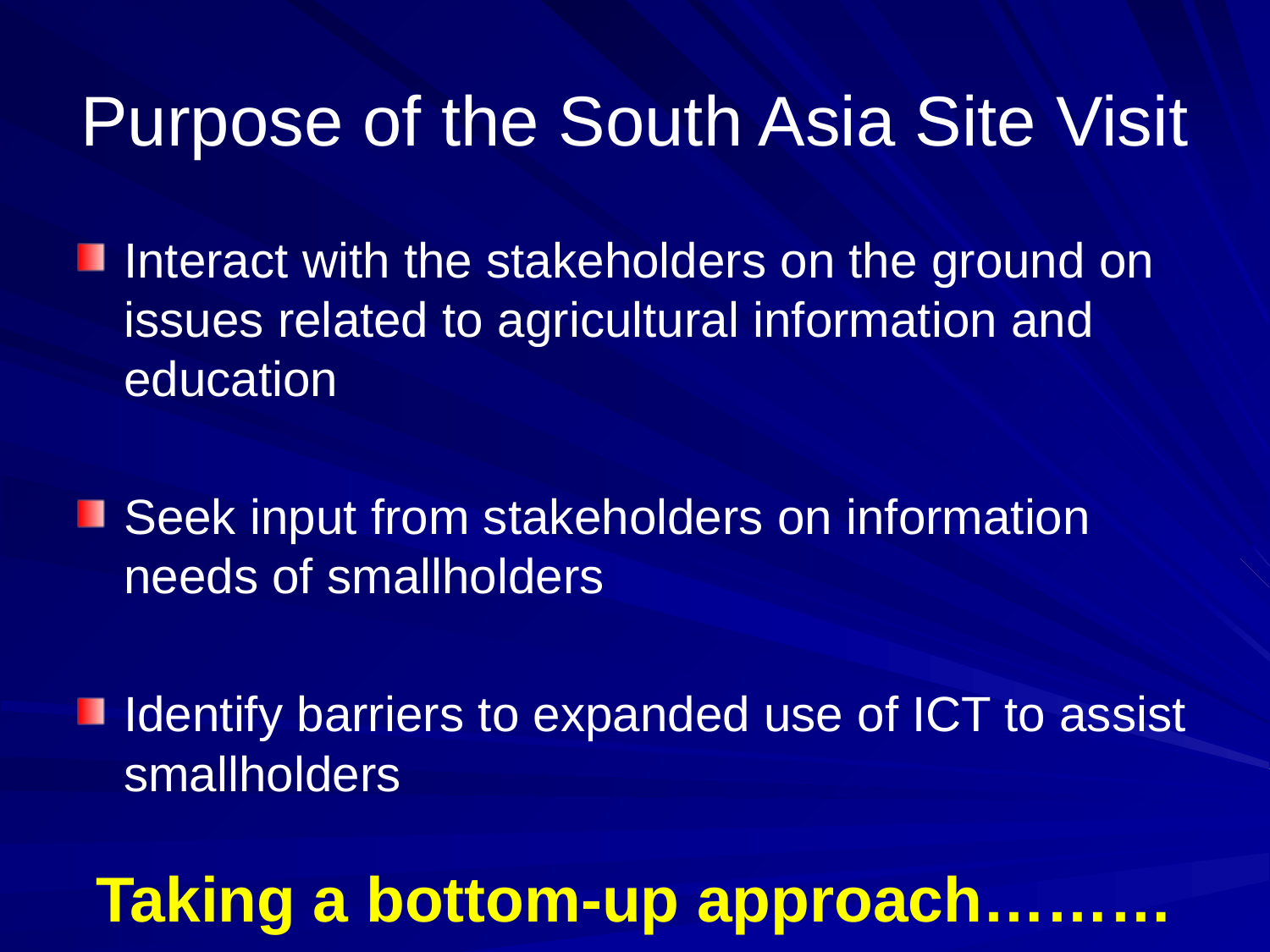

Purpose of the South Asia Site Visit
Interact with the stakeholders on the ground on issues related to agricultural information and education

Seek input from stakeholders on information needs of smallholders

Identify barriers to expanded use of ICT to assist smallholders
Taking a bottom-up approach………